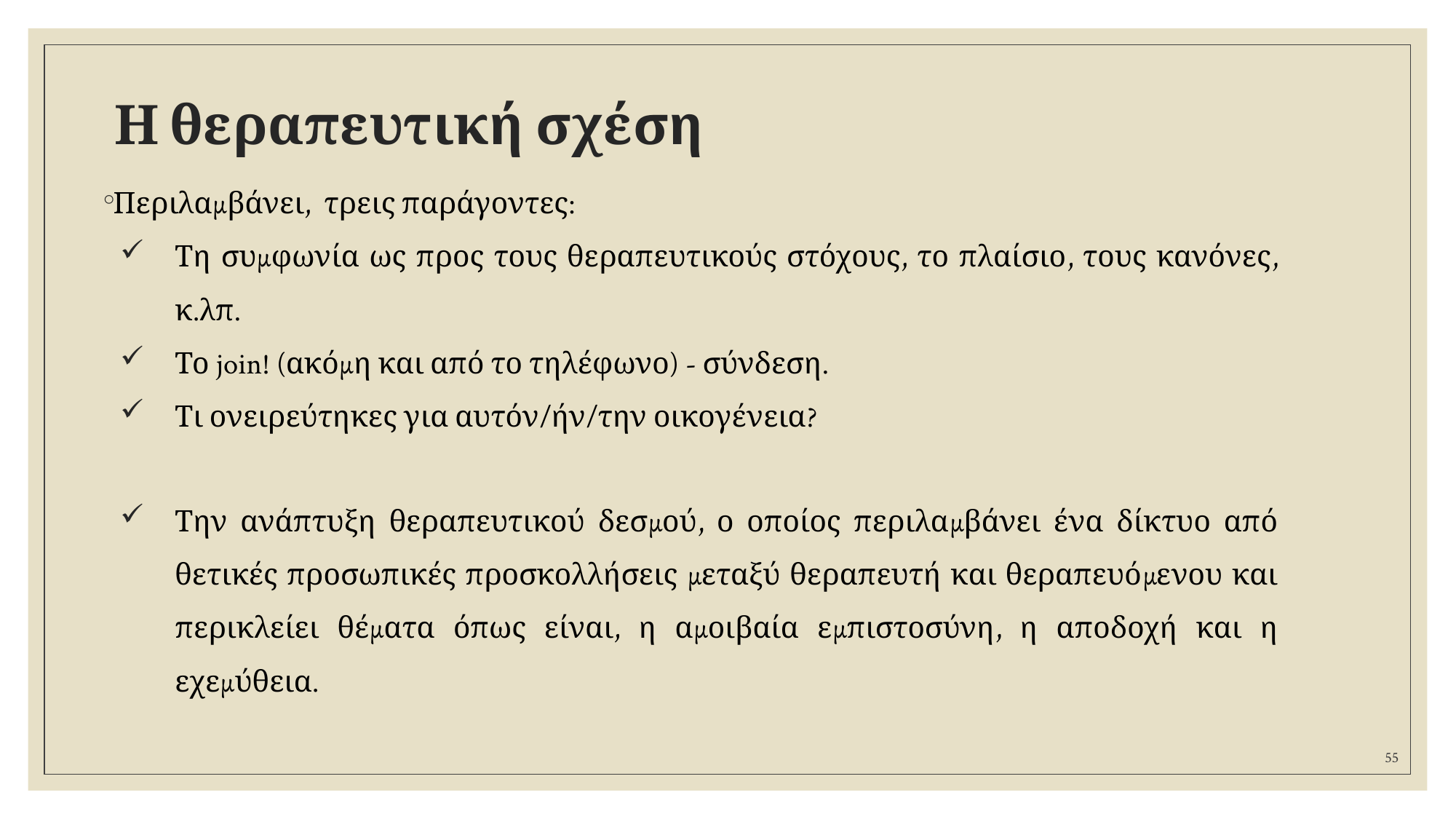

# Η θεραπευτική σχέση
Περιλαμβάνει,  τρεις παράγοντες:
Τη συμφωνία ως προς τους θεραπευτικούς στόχους, το πλαίσιο, τους κανόνες, κ.λπ.
Το join! (ακόμη και από το τηλέφωνο) - σύνδεση.
Τι ονειρεύτηκες για αυτόν/ήν/την οικογένεια?

Την ανάπτυξη θεραπευτικού δεσμού, ο οποίος περιλαμβάνει ένα δίκτυο από θετικές προσωπικές προσκολλήσεις μεταξύ θεραπευτή και θεραπευόμενου και περικλείει θέματα όπως είναι, η αμοιβαία εμπιστοσύνη, η αποδοχή και η εχεμύθεια.

55